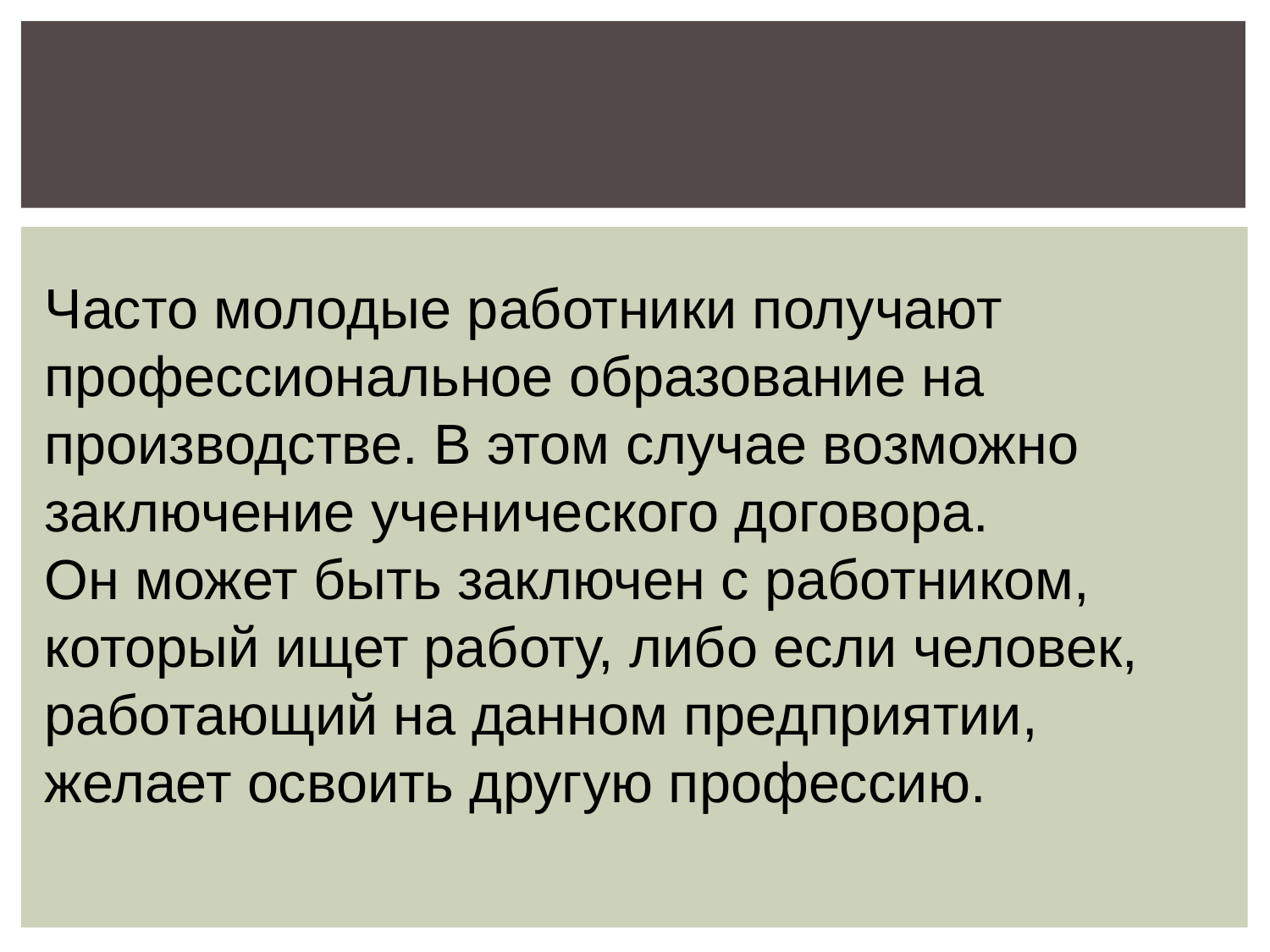

#
Часто молодые работники получают профессиональное образование на производстве. В этом случае возможно заключение ученического договора.
Он может быть заключен с работником, который ищет работу, либо если человек, работающий на данном предприятии, желает освоить другую профессию.